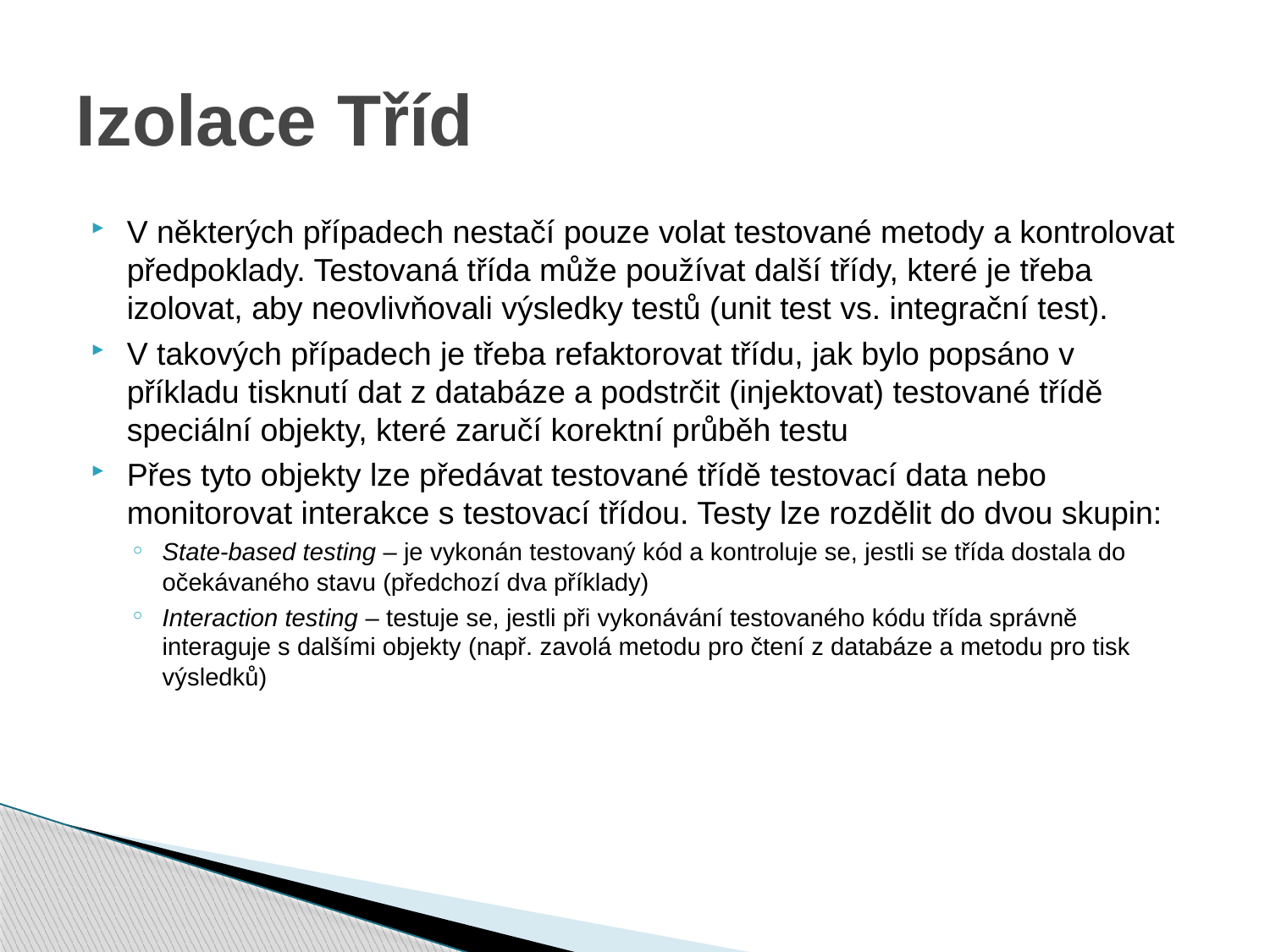

# Izolace Tříd
V některých případech nestačí pouze volat testované metody a kontrolovat předpoklady. Testovaná třída může používat další třídy, které je třeba izolovat, aby neovlivňovali výsledky testů (unit test vs. integrační test).
V takových případech je třeba refaktorovat třídu, jak bylo popsáno v příkladu tisknutí dat z databáze a podstrčit (injektovat) testované třídě speciální objekty, které zaručí korektní průběh testu
Přes tyto objekty lze předávat testované třídě testovací data nebo monitorovat interakce s testovací třídou. Testy lze rozdělit do dvou skupin:
State-based testing – je vykonán testovaný kód a kontroluje se, jestli se třída dostala do očekávaného stavu (předchozí dva příklady)
Interaction testing – testuje se, jestli při vykonávání testovaného kódu třída správně interaguje s dalšími objekty (např. zavolá metodu pro čtení z databáze a metodu pro tisk výsledků)